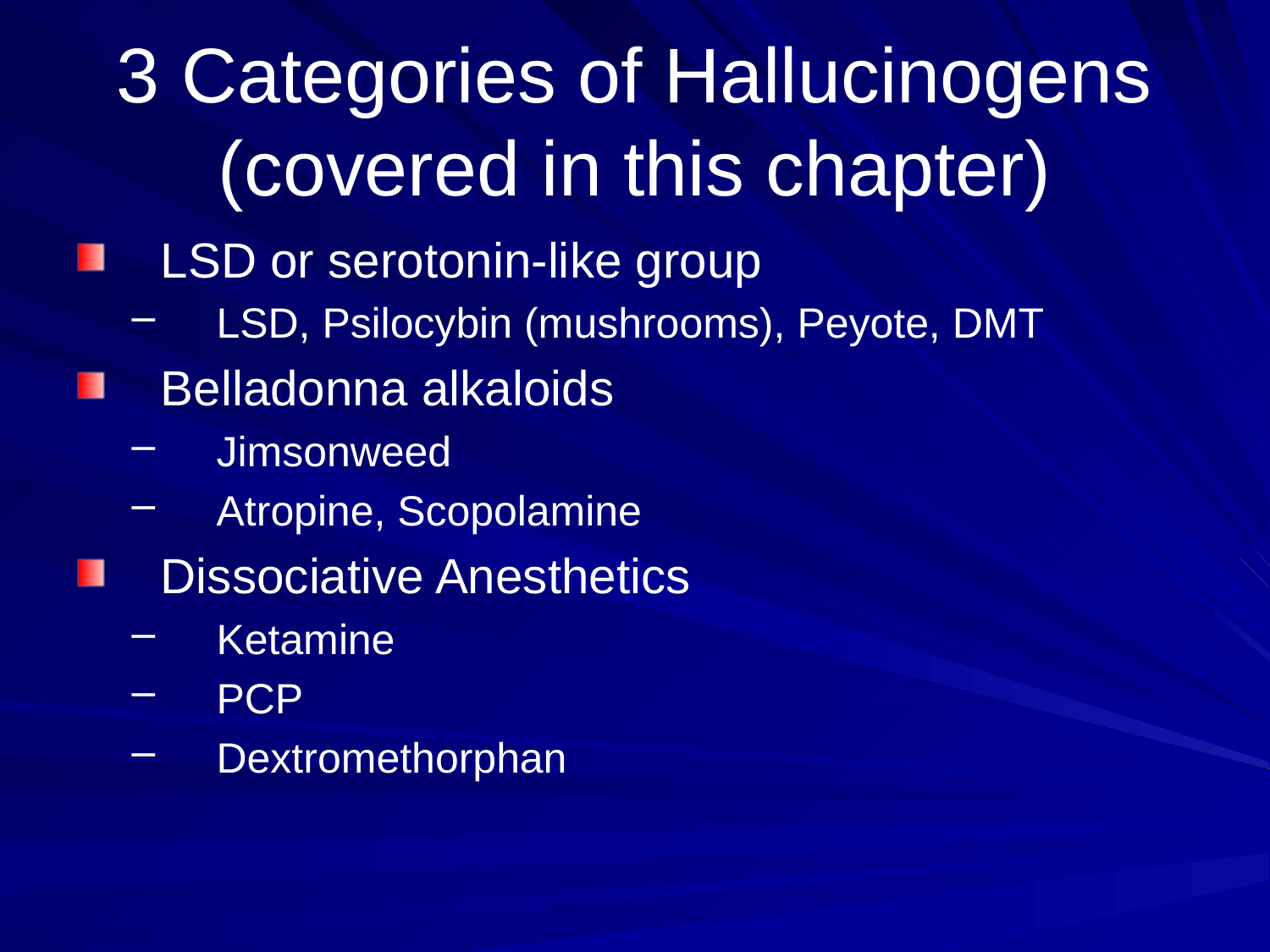

# 3 Categories of Hallucinogens (covered in this chapter)
LSD or serotonin-like group
LSD, Psilocybin (mushrooms), Peyote, DMT
Belladonna alkaloids
Jimsonweed
Atropine, Scopolamine
Dissociative Anesthetics
Ketamine
PCP
Dextromethorphan